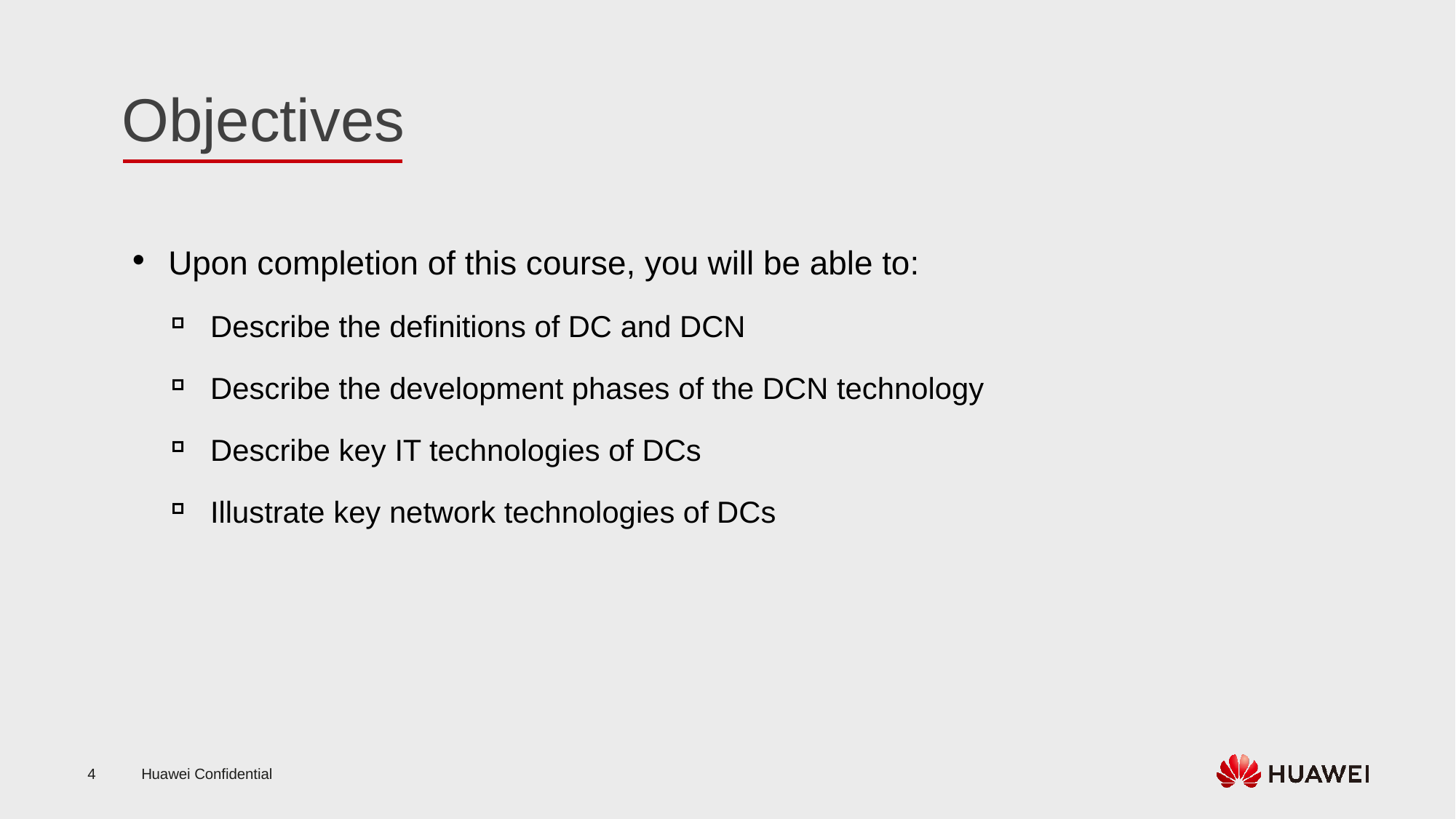

Upon completion of this course, you will be able to:
Describe the definitions of DC and DCN
Describe the development phases of the DCN technology
Describe key IT technologies of DCs
Illustrate key network technologies of DCs